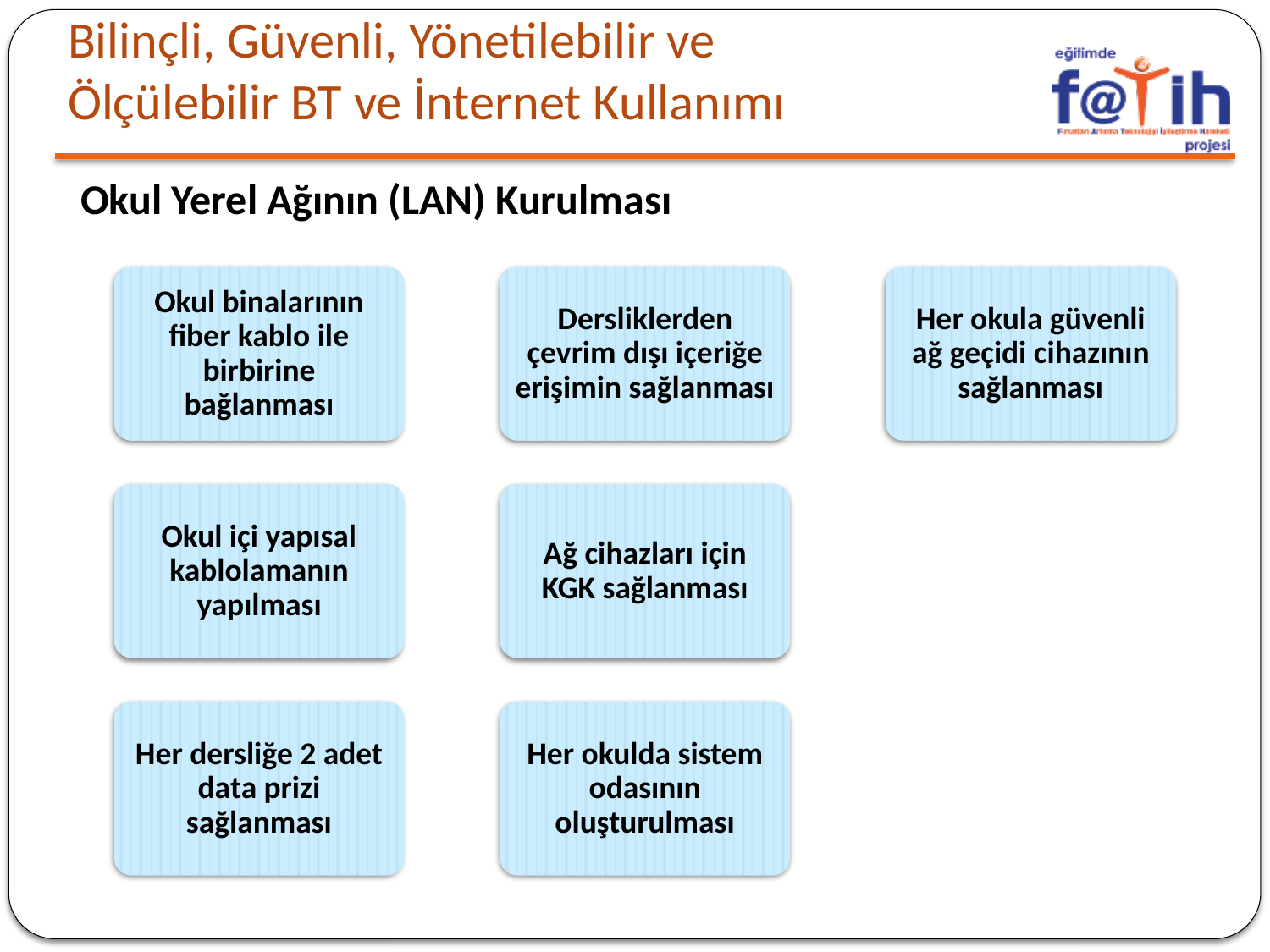

# Bilinçli, Güvenli, Yönetilebilir ve Ölçülebilir BT ve İnternet Kullanımı
Okul Yerel Ağının (LAN) Kurulması
Okul binalarının fiber kablo ile birbirine bağlanması
Dersliklerden çevrim dışı içeriğe erişimin sağlanması
Her okula güvenli ağ geçidi cihazının sağlanması
Okul içi yapısal kablolamanın yapılması
Ağ cihazları için KGK sağlanması
Her dersliğe 2 adet data prizi sağlanması
Her okulda sistem odasının oluşturulması